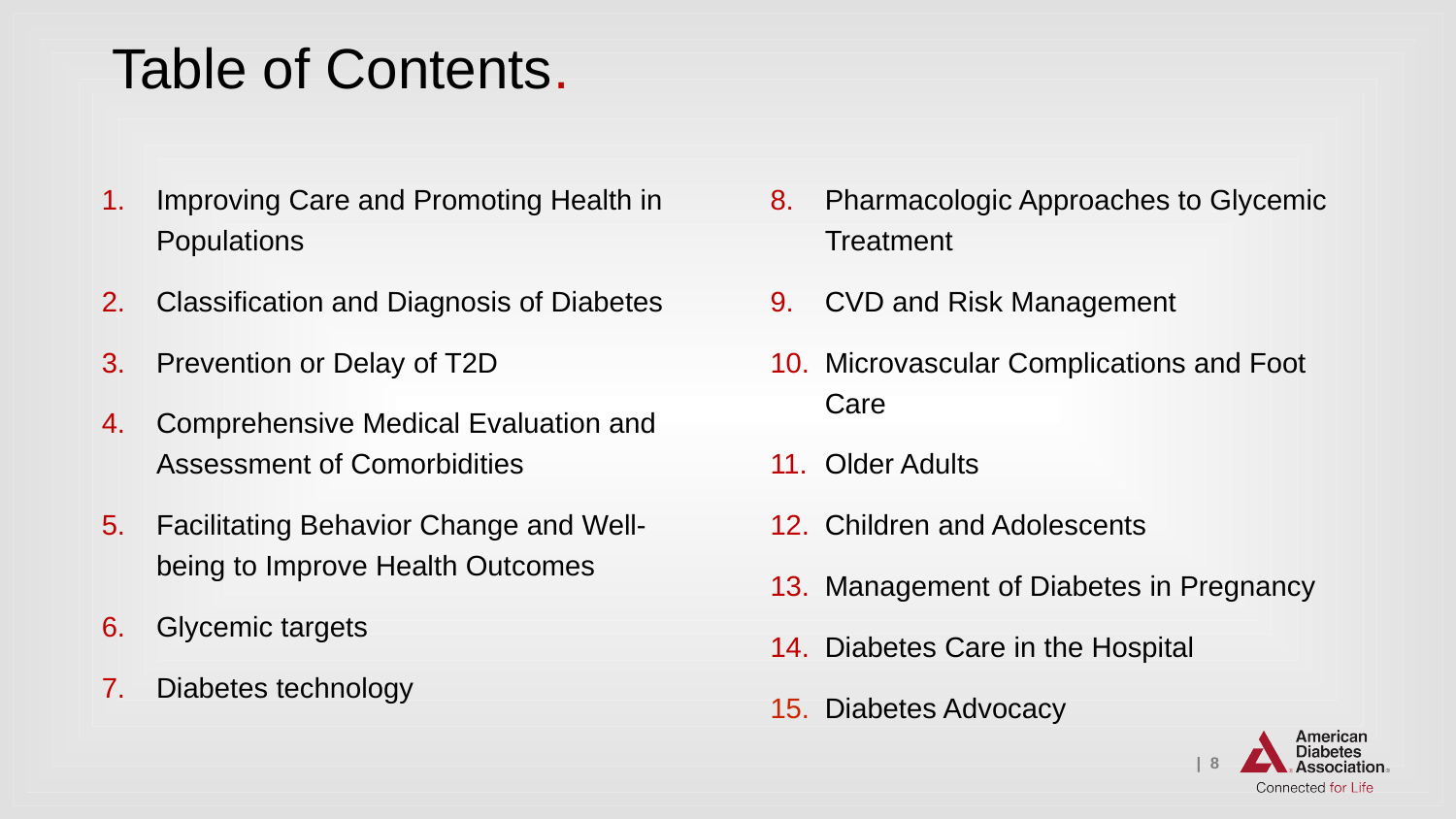

# Table of Contents.
Pharmacologic Approaches to Glycemic Treatment
CVD and Risk Management
Microvascular Complications and Foot Care
Older Adults
Children and Adolescents
Management of Diabetes in Pregnancy
Diabetes Care in the Hospital
Diabetes Advocacy
Improving Care and Promoting Health in Populations
Classification and Diagnosis of Diabetes
Prevention or Delay of T2D
Comprehensive Medical Evaluation and Assessment of Comorbidities
Facilitating Behavior Change and Well-being to Improve Health Outcomes
Glycemic targets
Diabetes technology